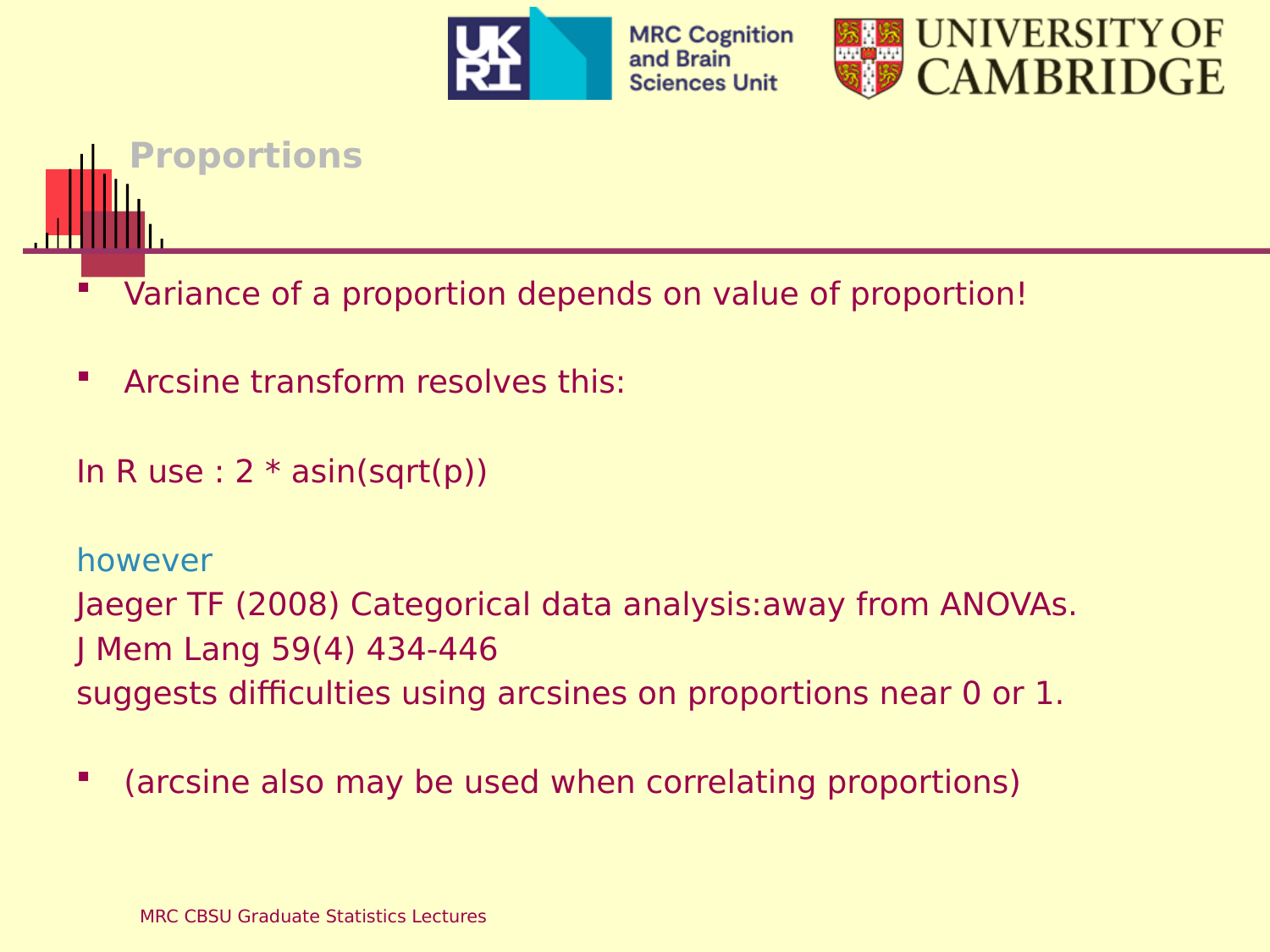

# Proportions

Variance of a proportion depends on value of proportion!

Arcsine transform resolves this:

In R use : 2 * asin(sqrt(p))

however
Jaeger TF (2008) Categorical data analysis:away from ANOVAs.
J Mem Lang 59(4) 434-446
suggests difficulties using arcsines on proportions near 0 or 1.

(arcsine also may be used when correlating proportions)
MRC CBSU Graduate Statistics Lectures